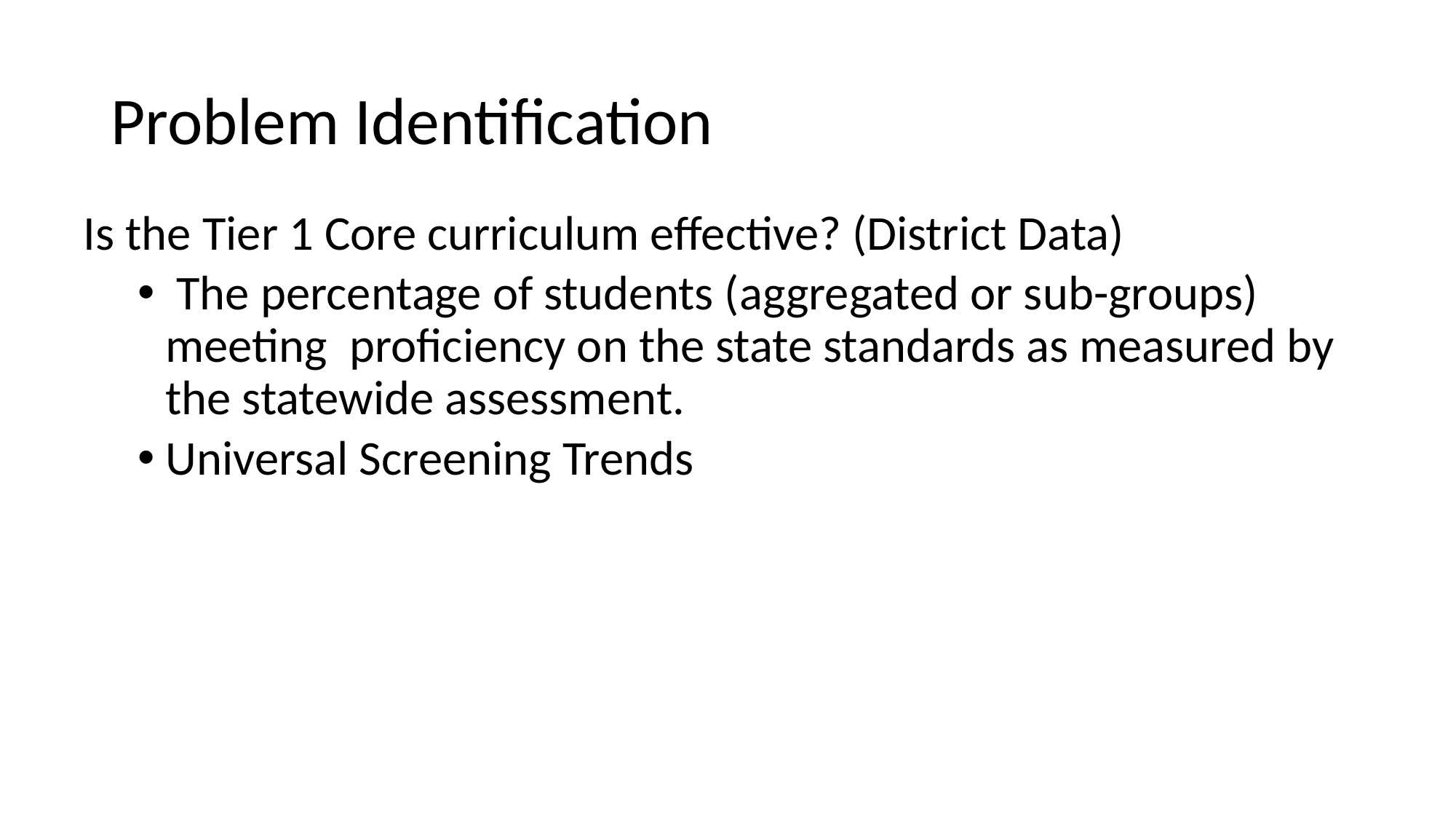

# Problem Identification

Is the Tier 1 Core curriculum effective? (District Data)
 The percentage of students (aggregated or sub-groups) meeting  proficiency on the state standards as measured by the statewide assessment.
Universal Screening Trends